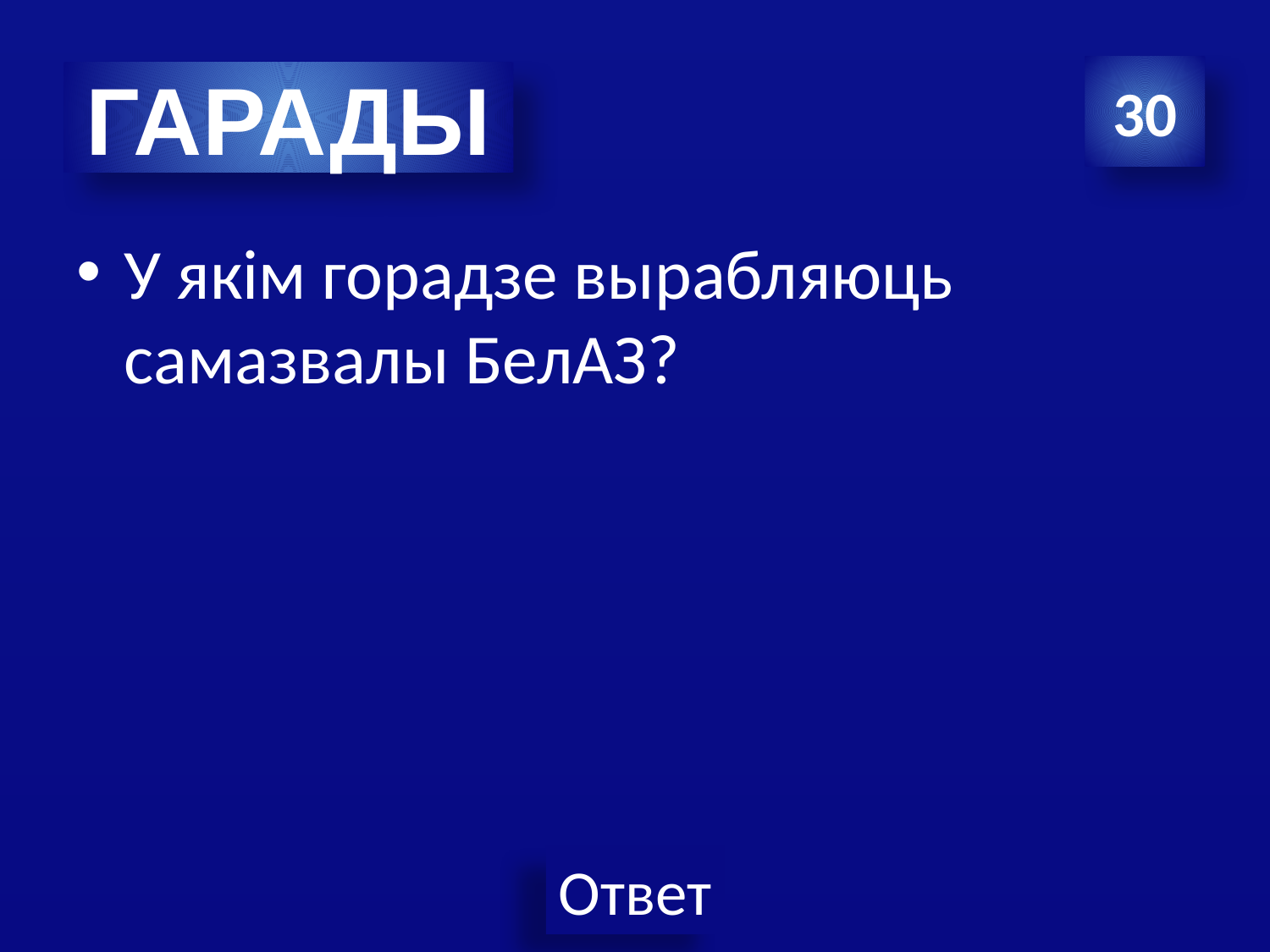

#
30
ГАРАДЫ
У якім горадзе вырабляюць самазвалы БелАЗ?